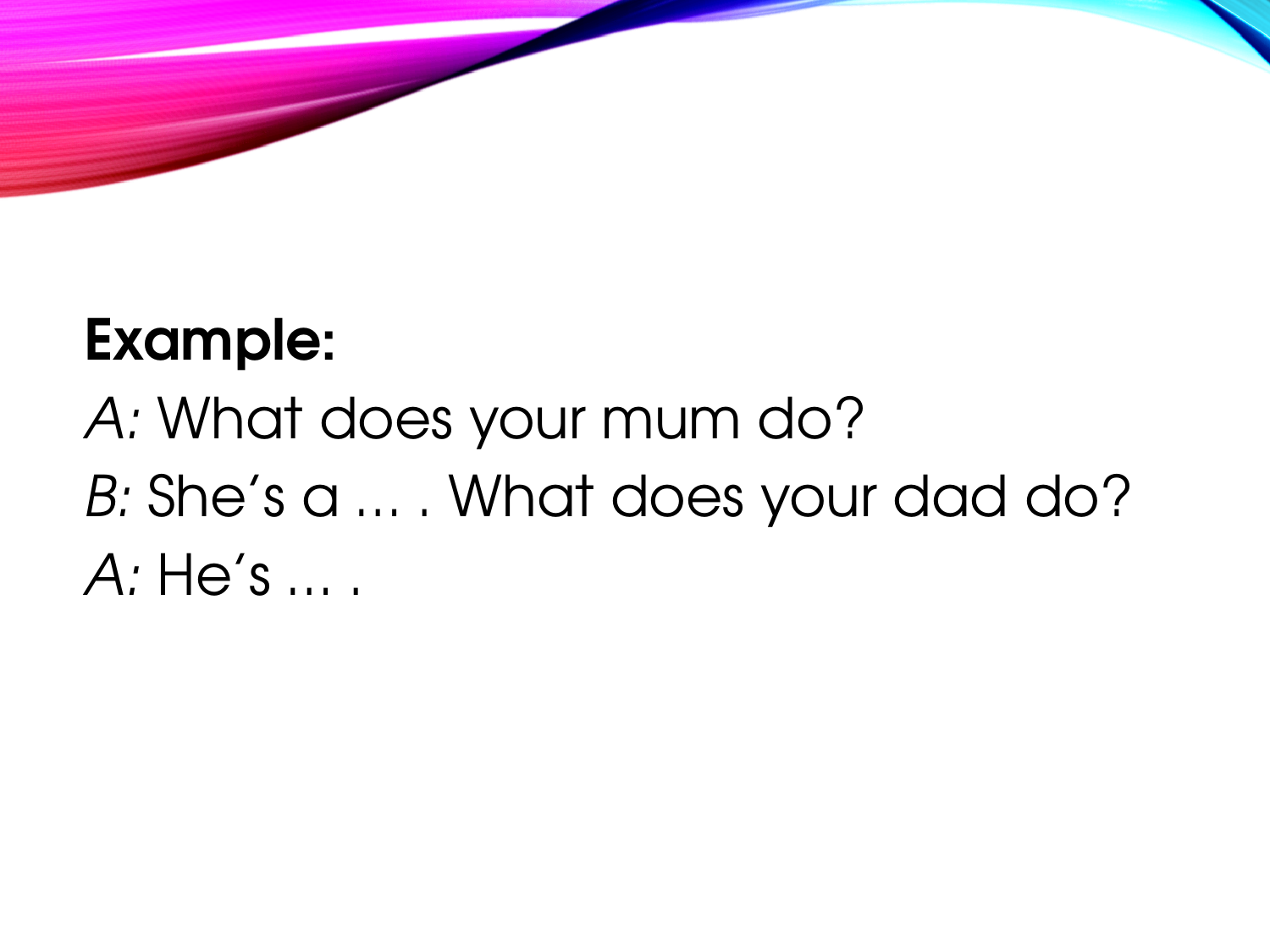

#
Example:
A: What does your mum do?
B: She’s a … . What does your dad do?
A: He’s … .